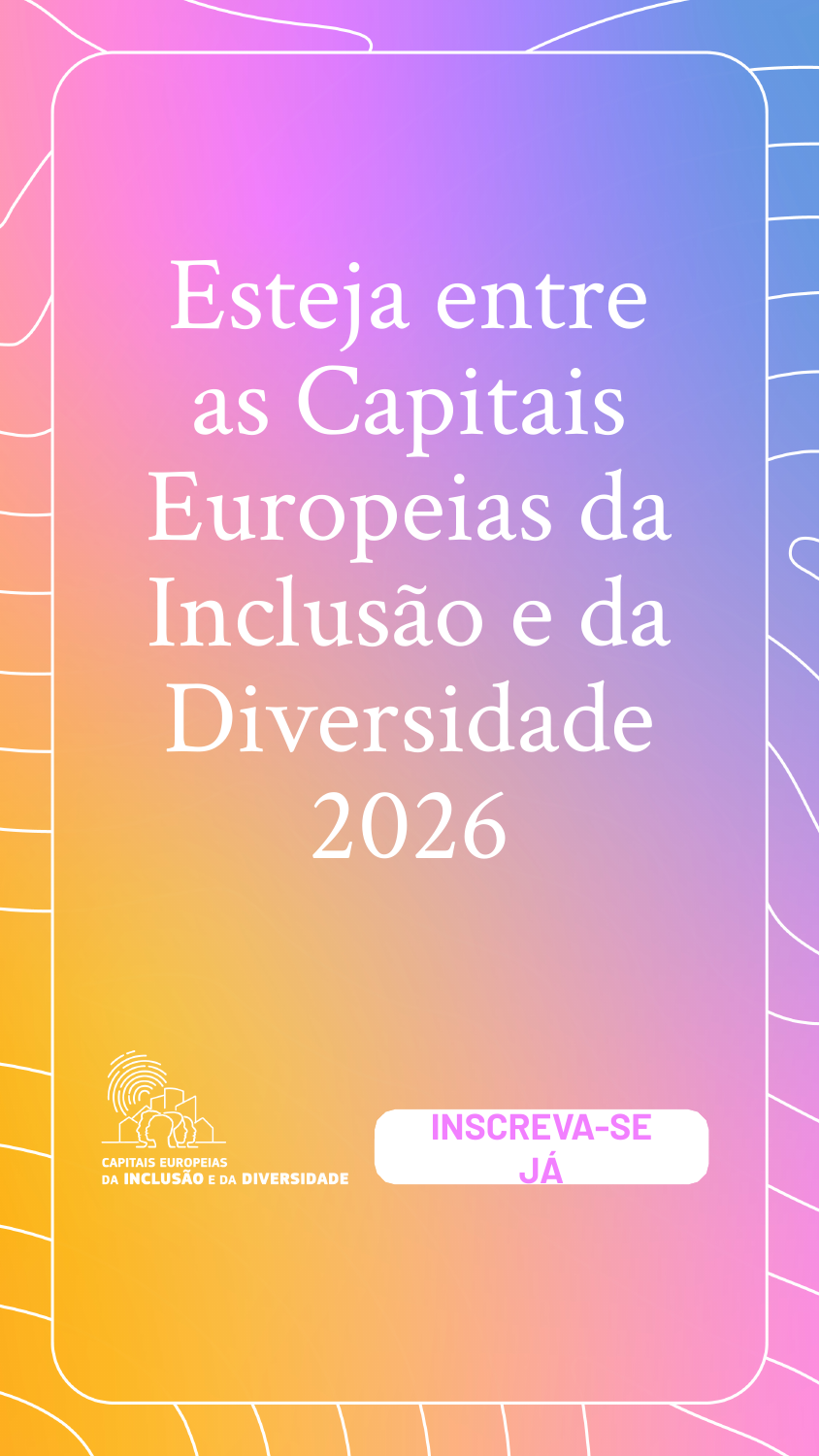

# Esteja entre as Capitais Europeias da Inclusão e da Diversidade 2026
INSCREVA-SE JÁ